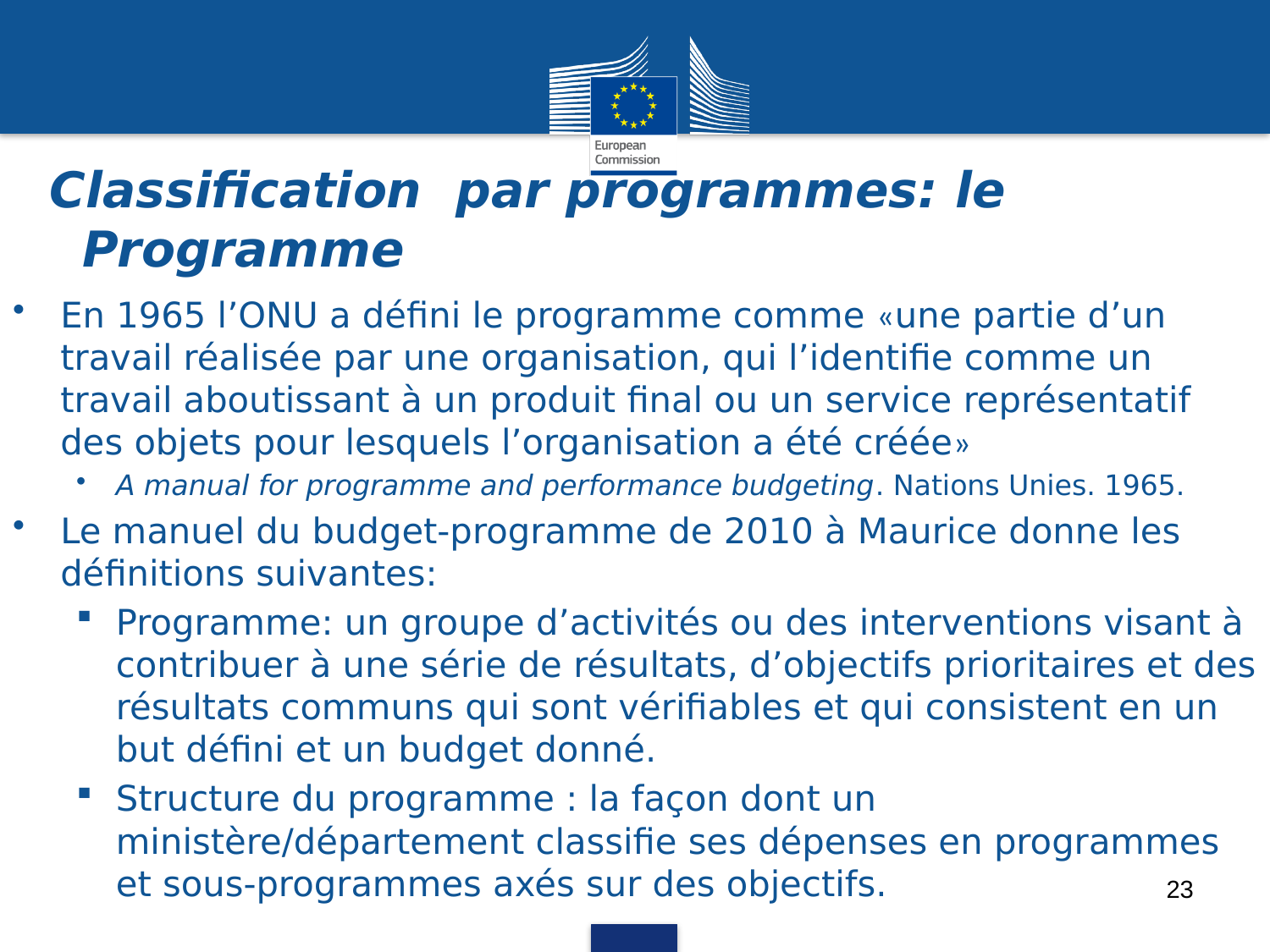

# Classification  par programmes: le Programme
En 1965 l’ONU a défini le programme comme «une partie d’un travail réalisée par une organisation, qui l’identifie comme un travail aboutissant à un produit final ou un service représentatif des objets pour lesquels l’organisation a été créée»
A manual for programme and performance budgeting. Nations Unies. 1965.
Le manuel du budget-programme de 2010 à Maurice donne les définitions suivantes:
Programme: un groupe d’activités ou des interventions visant à contribuer à une série de résultats, d’objectifs prioritaires et des résultats communs qui sont vérifiables et qui consistent en un but défini et un budget donné.
Structure du programme : la façon dont un ministère/département classifie ses dépenses en programmes et sous-programmes axés sur des objectifs.
23